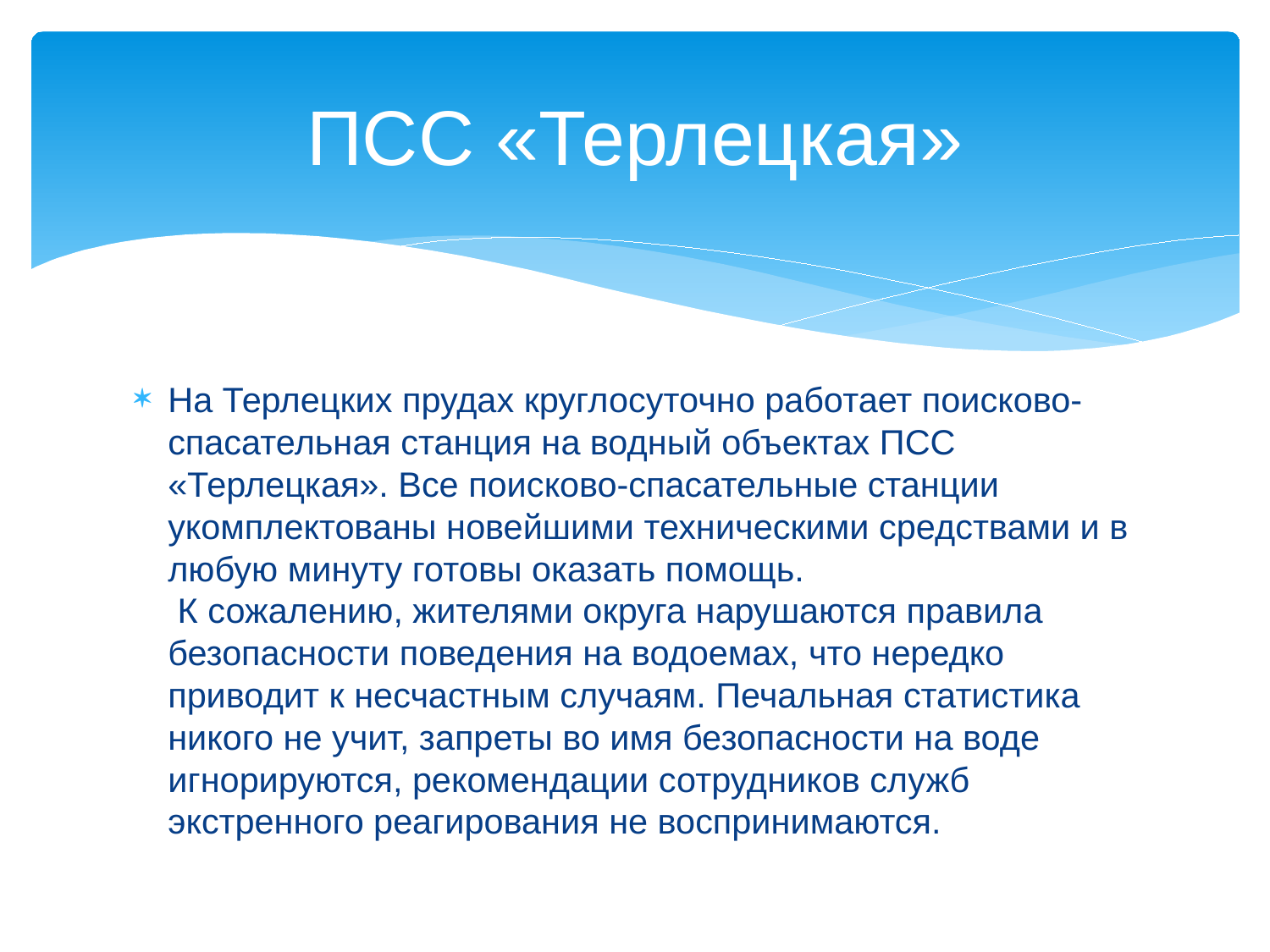

# ПСС «Терлецкая»
На Терлецких прудах круглосуточно работает поисково-спасательная станция на водный объектах ПСС «Терлецкая». Все поисково-спасательные станции укомплектованы новейшими техническими средствами и в любую минуту готовы оказать помощь.
 К сожалению, жителями округа нарушаются правила безопасности поведения на водоемах, что нередко приводит к несчастным случаям. Печальная статистика никого не учит, запреты во имя безопасности на воде игнорируются, рекомендации сотрудников служб экстренного реагирования не воспринимаются.